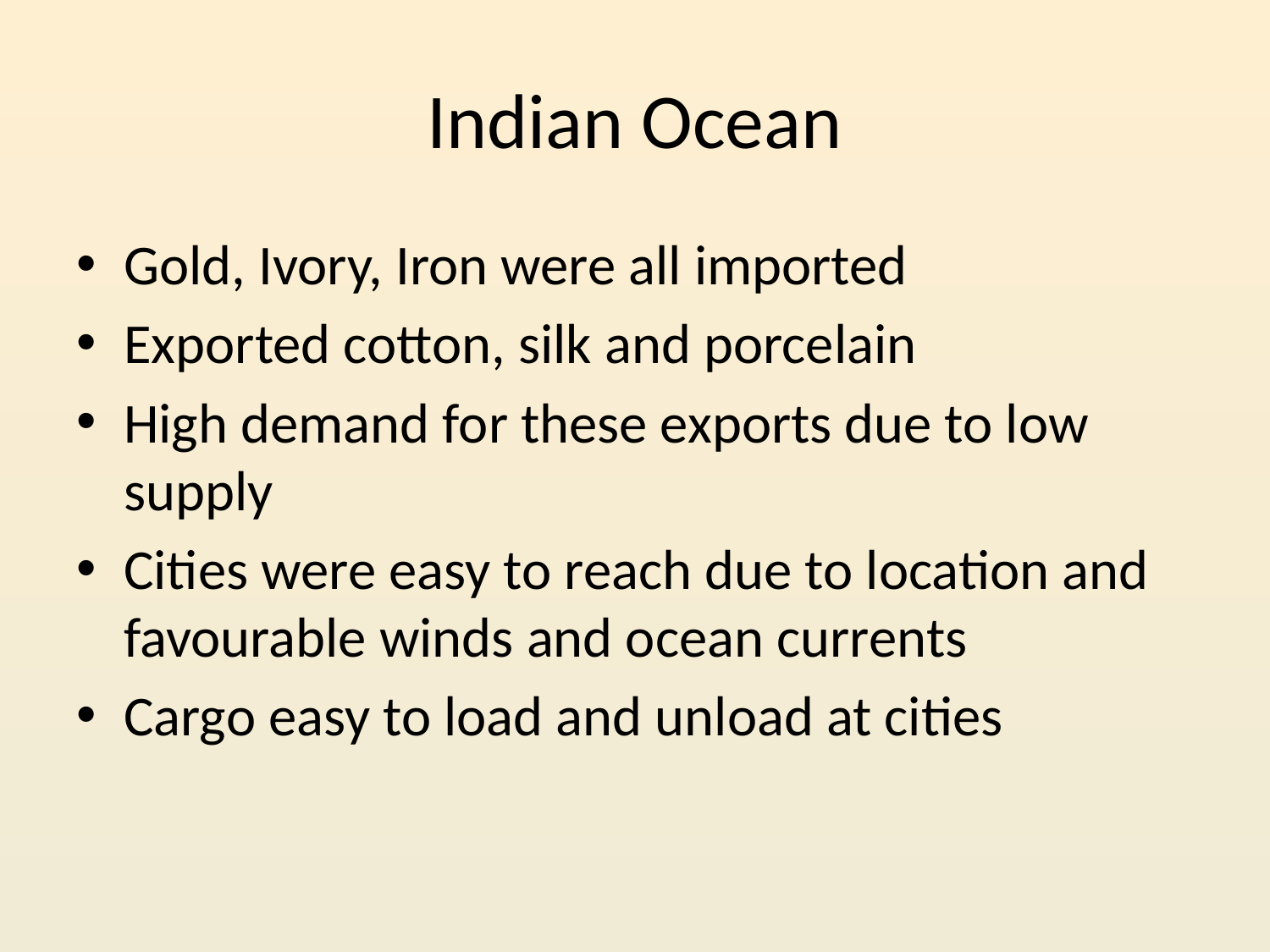

# Indian Ocean
Gold, Ivory, Iron were all imported
Exported cotton, silk and porcelain
High demand for these exports due to low supply
Cities were easy to reach due to location and favourable winds and ocean currents
Cargo easy to load and unload at cities